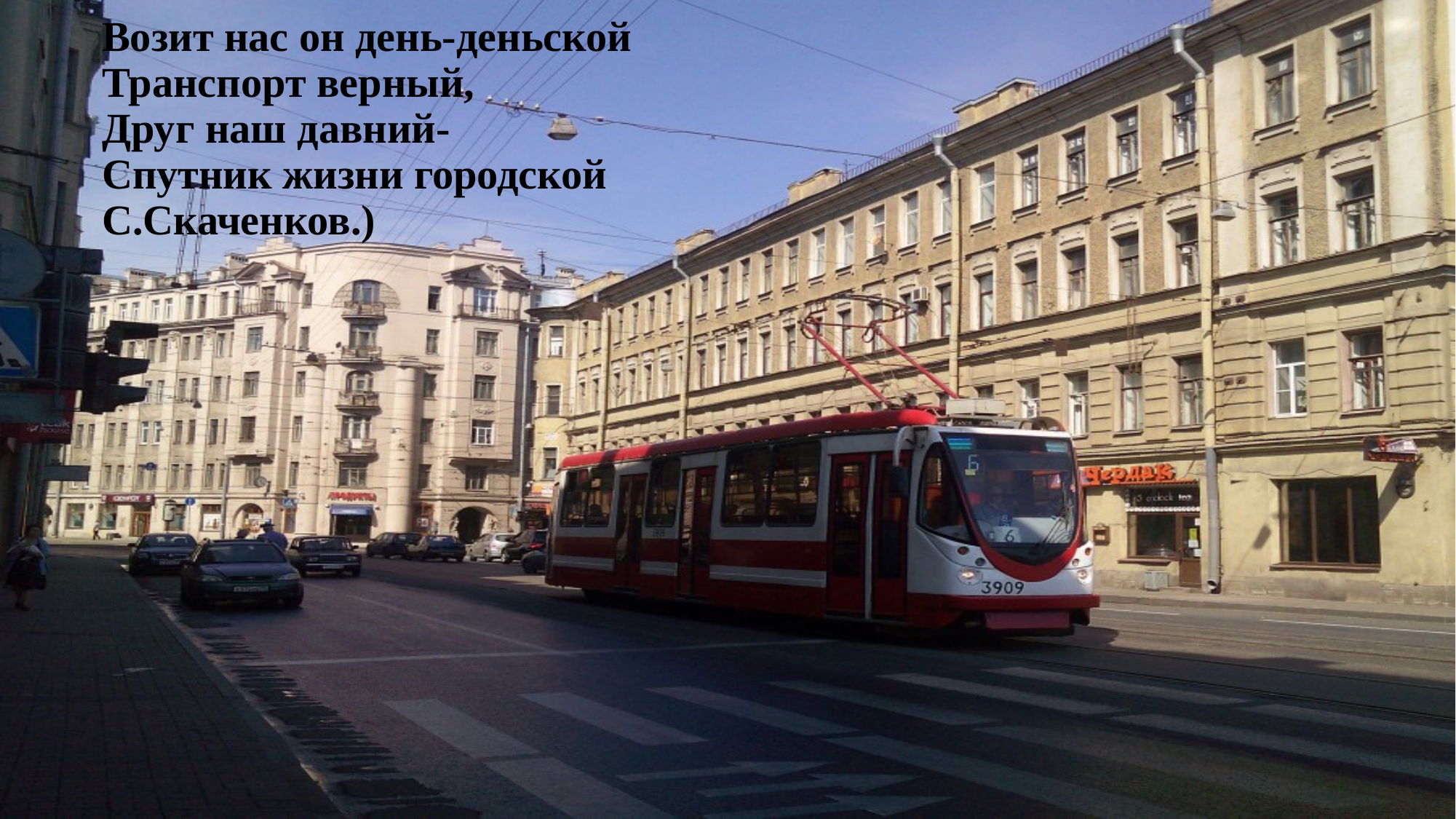

# Возит нас он день-деньской Транспорт верный, Друг наш давний- Спутник жизни городской    С.Скаченков.)